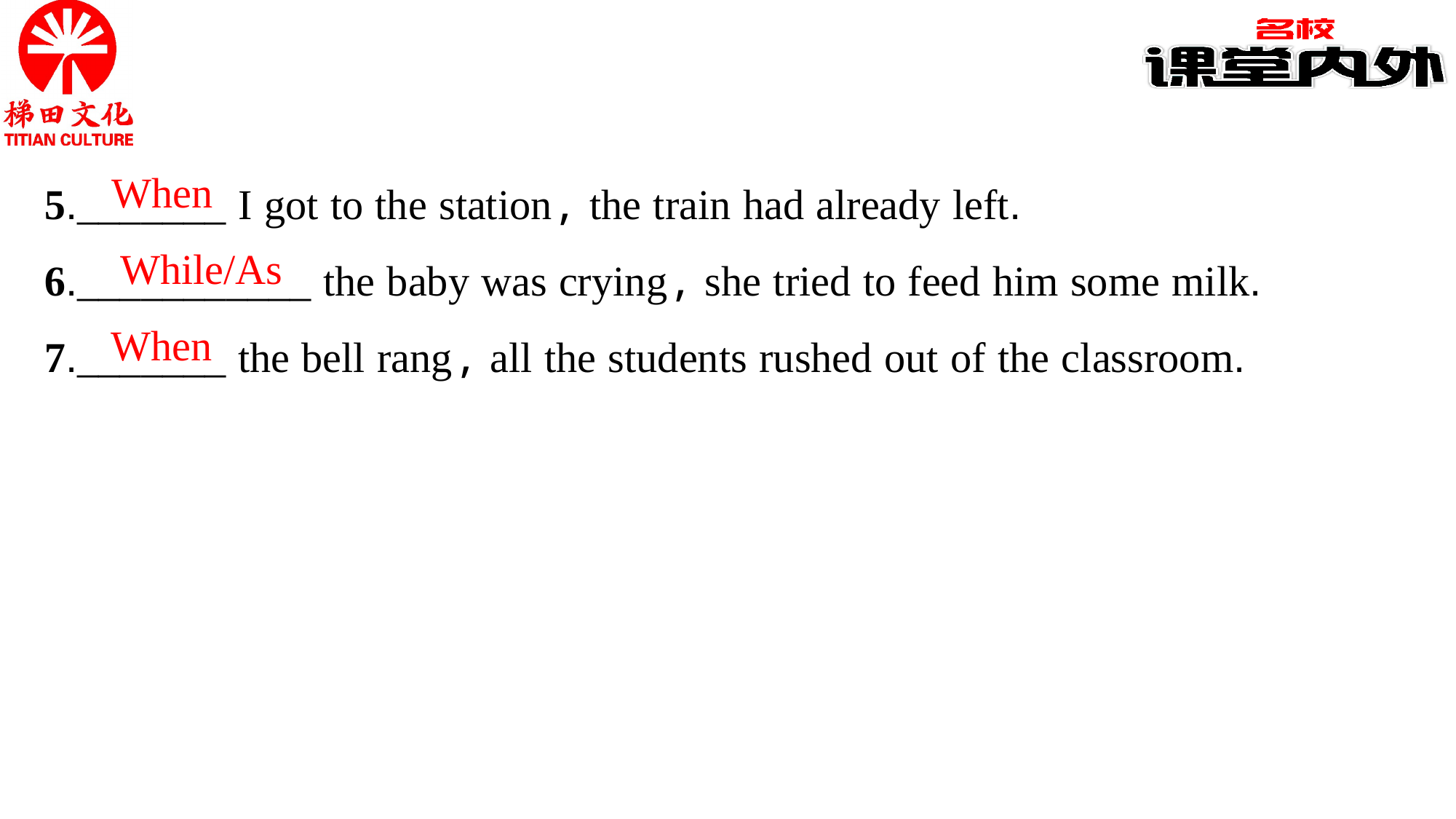

5._______ I got to the station, the train had already left.
6.___________ the baby was crying, she tried to feed him some milk.
7._______ the bell rang, all the students rushed out of the classroom.
When
While/As
When